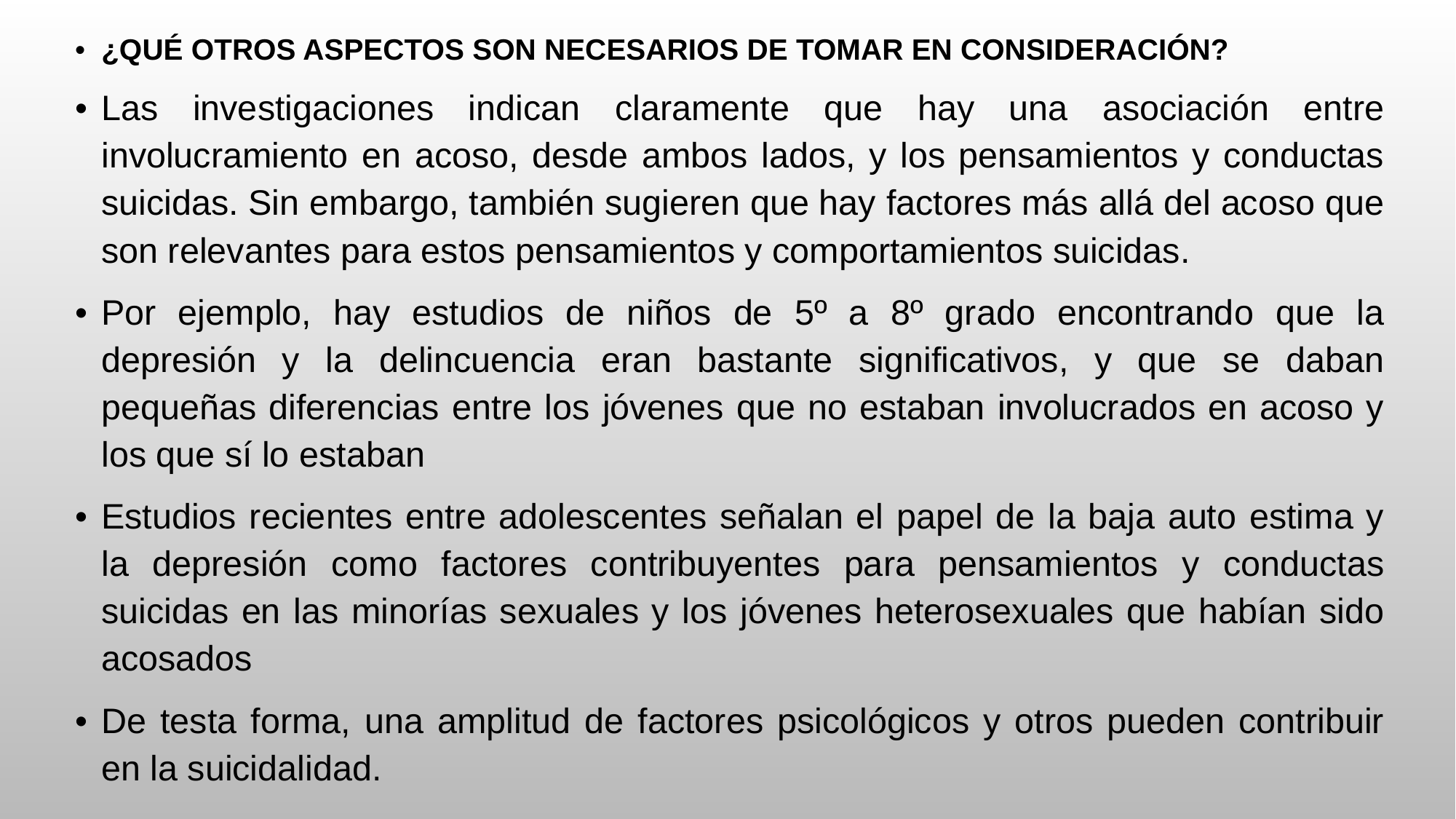

¿qué otros aspectos SON necesarioS DE tomar en consideración?
Las investigaciones indican claramente que hay una asociación entre involucramiento en acoso, desde ambos lados, y los pensamientos y conductas suicidas. Sin embargo, también sugieren que hay factores más allá del acoso que son relevantes para estos pensamientos y comportamientos suicidas.
Por ejemplo, hay estudios de niños de 5º a 8º grado encontrando que la depresión y la delincuencia eran bastante significativos, y que se daban pequeñas diferencias entre los jóvenes que no estaban involucrados en acoso y los que sí lo estaban
Estudios recientes entre adolescentes señalan el papel de la baja auto estima y la depresión como factores contribuyentes para pensamientos y conductas suicidas en las minorías sexuales y los jóvenes heterosexuales que habían sido acosados
De testa forma, una amplitud de factores psicológicos y otros pueden contribuir en la suicidalidad.